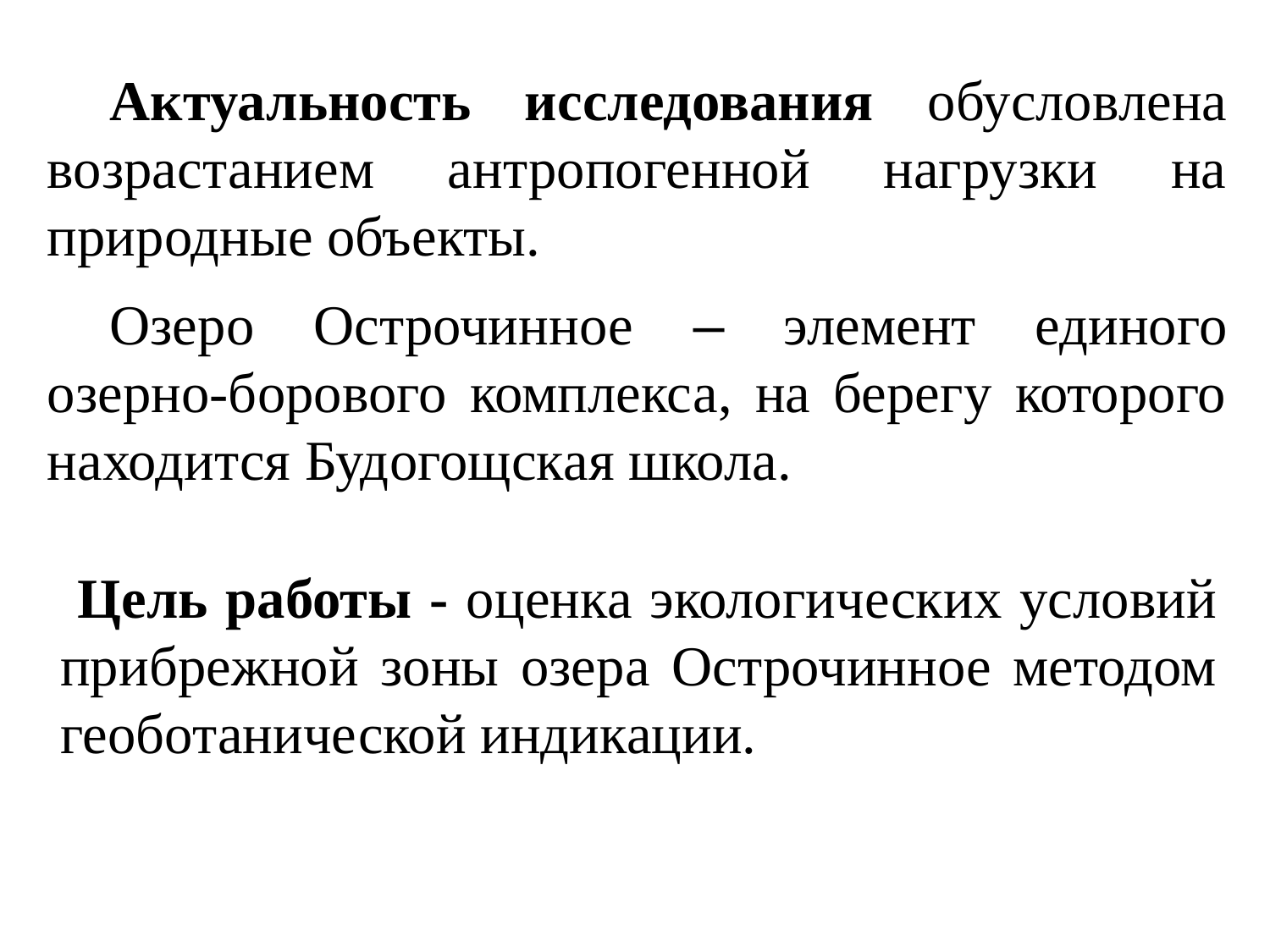

Актуальность исследования обусловлена возрастанием антропогенной нагрузки на природные объекты.

Озеро Острочинное – элемент единого озерно-борового комплекса, на берегу которого находится Будогощская школа.
    Цель работы - оценка экологических условий прибрежной зоны озера Острочинное методом геоботанической индикации.